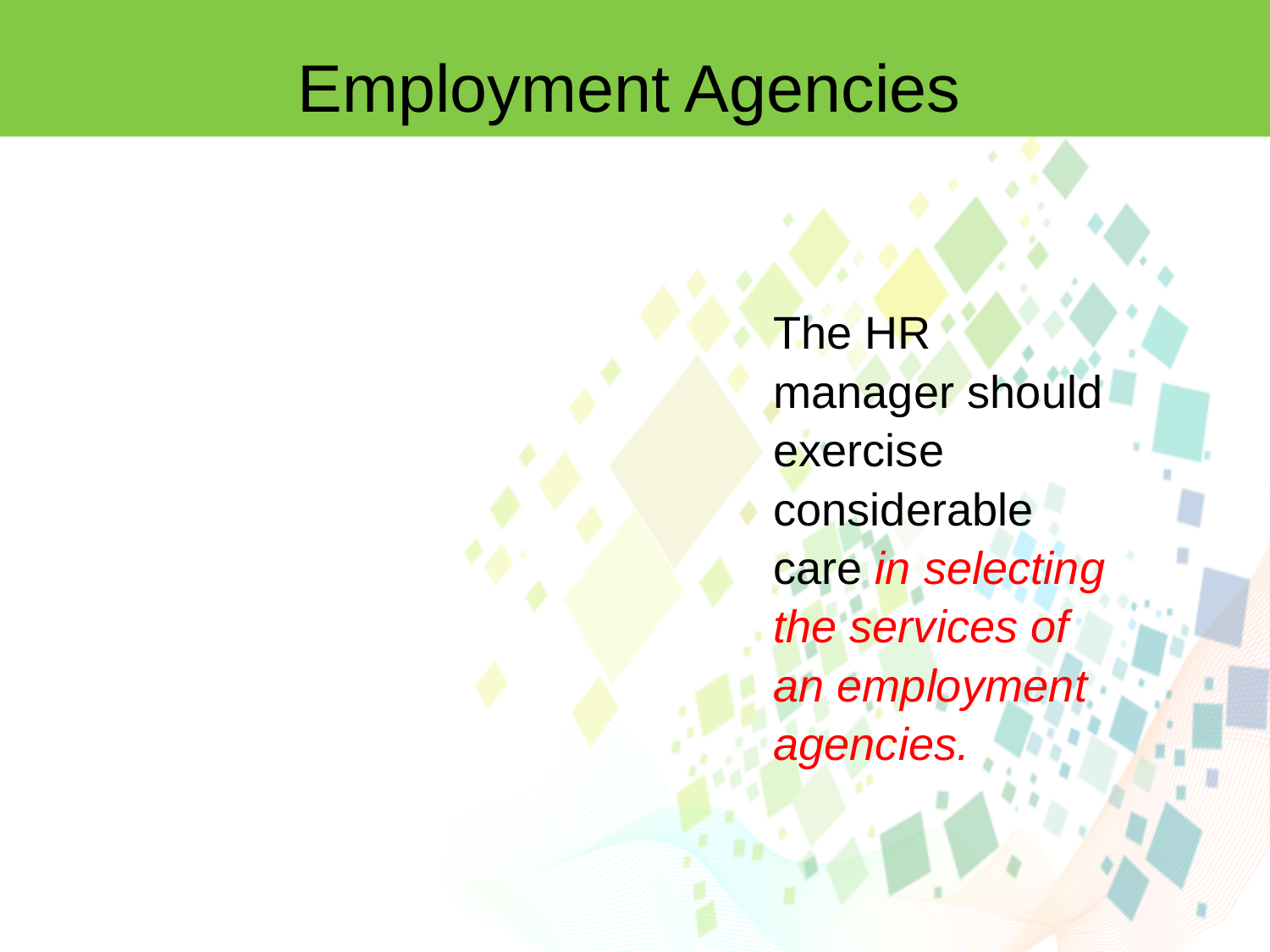

Employment Agencies
The HR manager should exercise considerable care in selecting the services of an employment agencies.